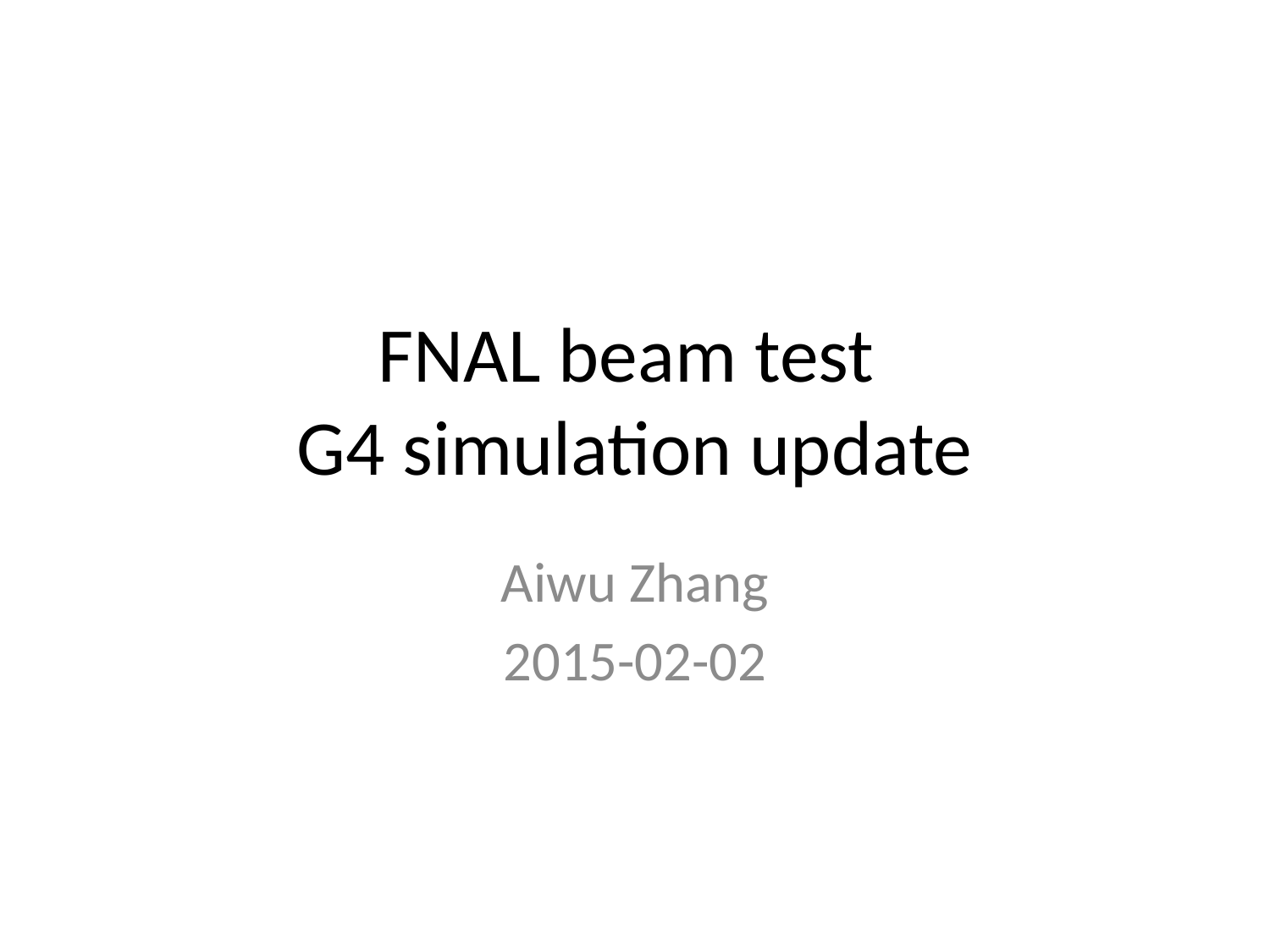

# FNAL beam test G4 simulation update
Aiwu Zhang
2015-02-02